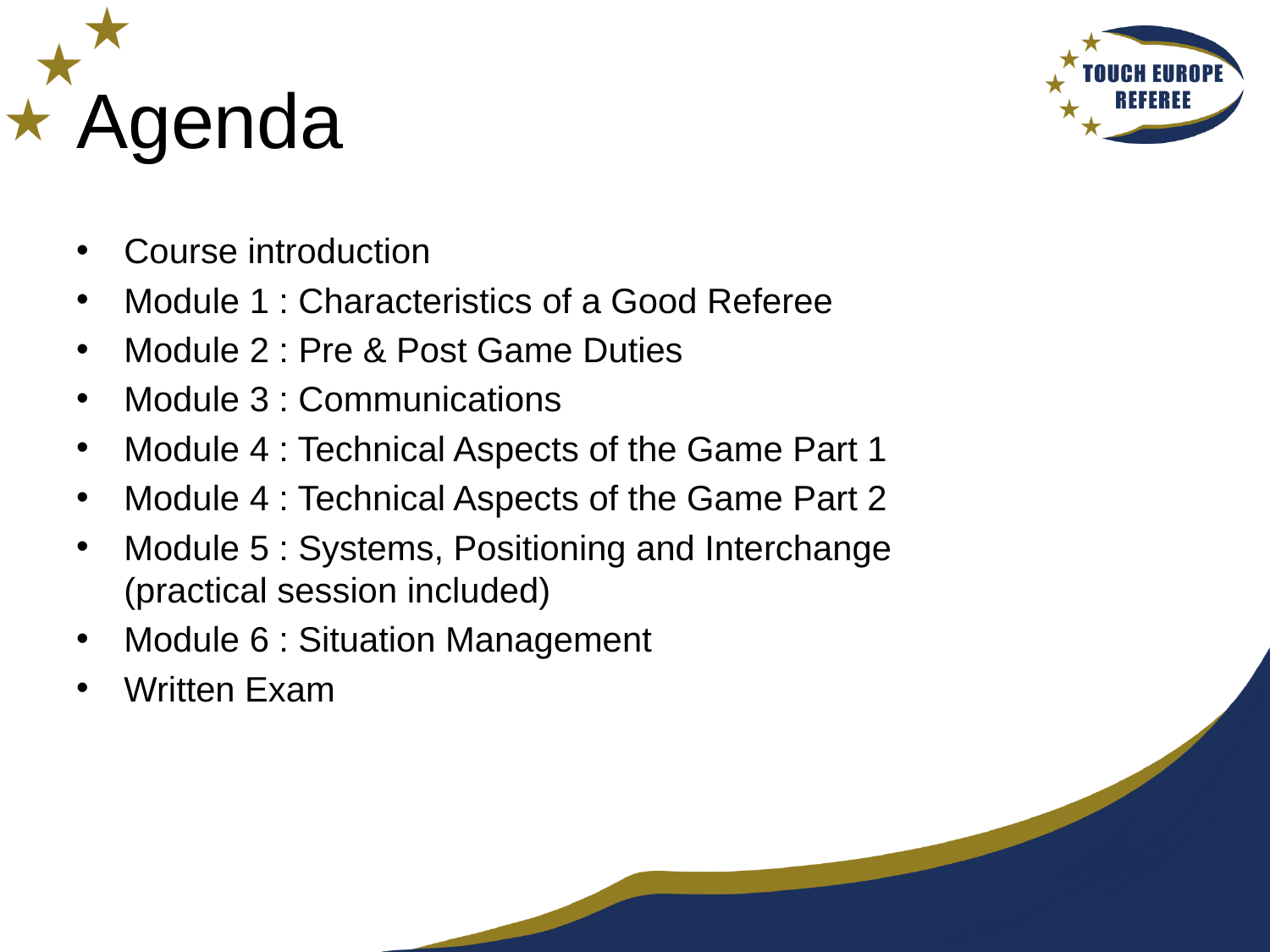

# Agenda
Course introduction
Module 1 : Characteristics of a Good Referee
Module 2 : Pre & Post Game Duties
Module 3 : Communications
Module 4 : Technical Aspects of the Game Part 1
Module 4 : Technical Aspects of the Game Part 2
Module 5 : Systems, Positioning and Interchange
(practical session included)
Module 6 : Situation Management
Written Exam